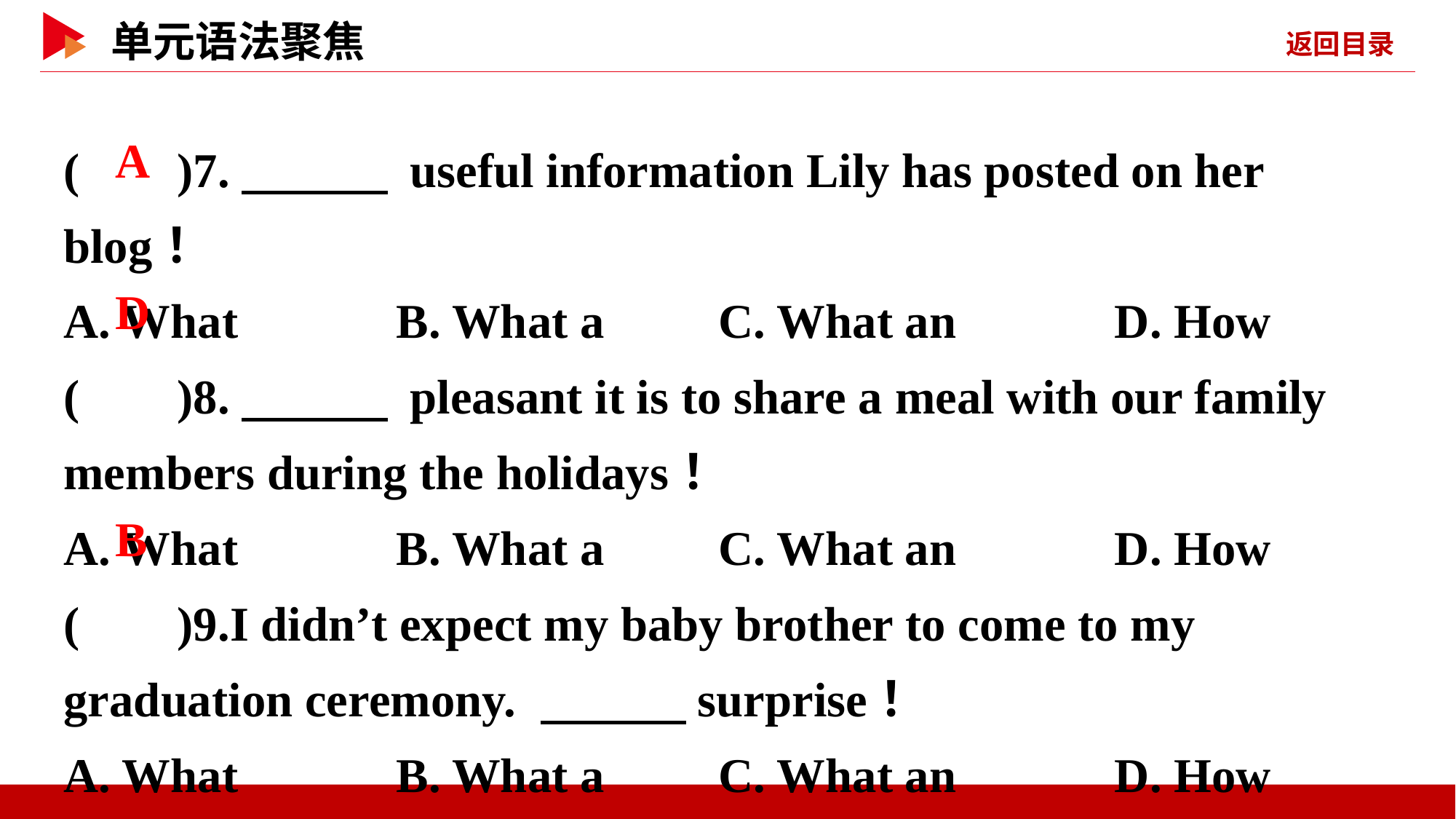

(        )7.　　　 useful information Lily has posted on her blog！
A. What             B. What a		C. What an             D. How
(        )8.　　　 pleasant it is to share a meal with our family members during the holidays！
A. What             B. What a		C. What an             D. How
(        )9.I didn’t expect my baby brother to come to my graduation ceremony. 　　　surprise！
A. What             B. What a		C. What an             D. How
   A
   D
   B